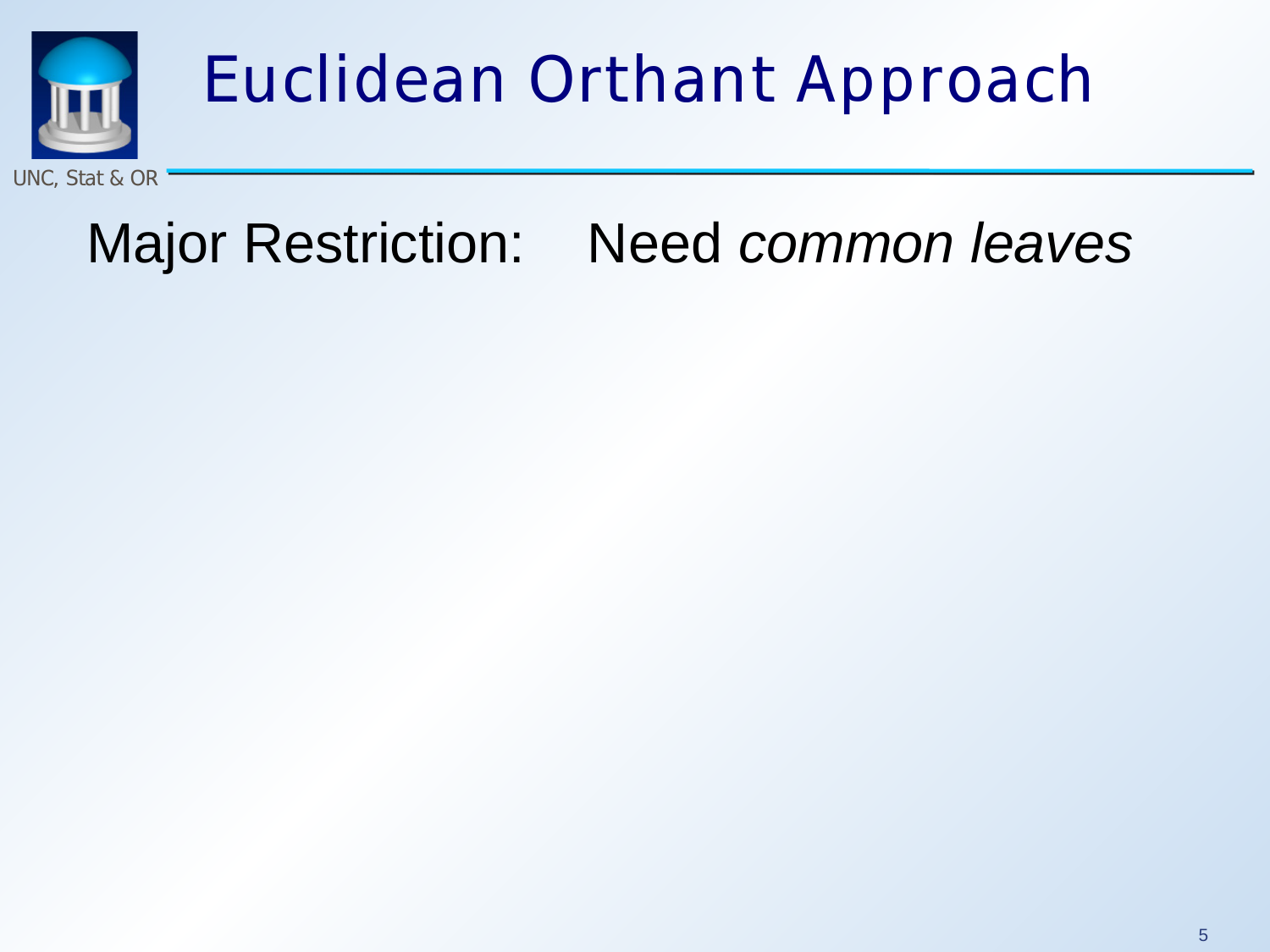

# Euclidean Orthant Approach
Major Restriction:    Need common leaves